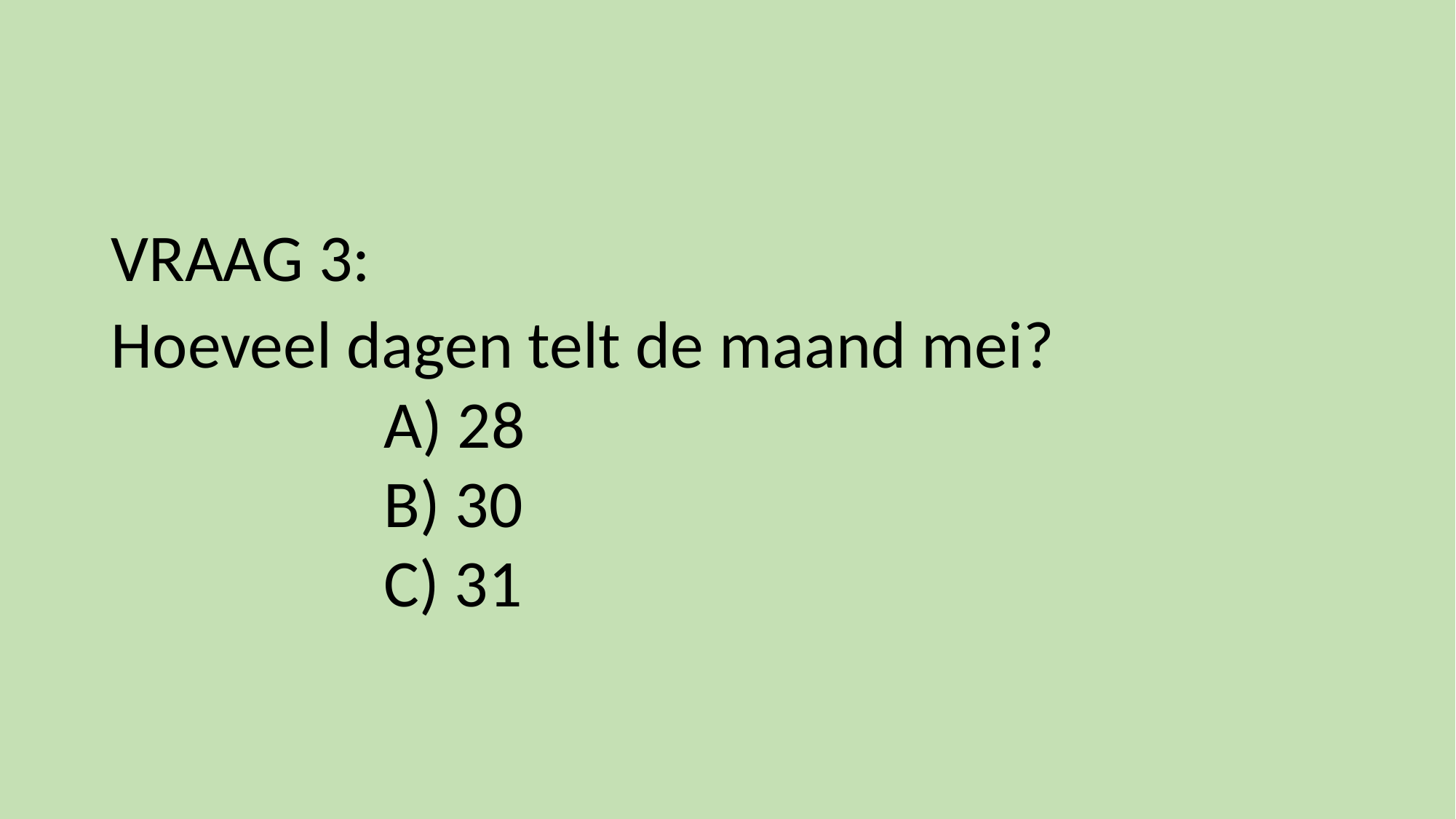

VRAAG 3:
Hoeveel dagen telt de maand mei?
		A) 28
		B) 30
		C) 31